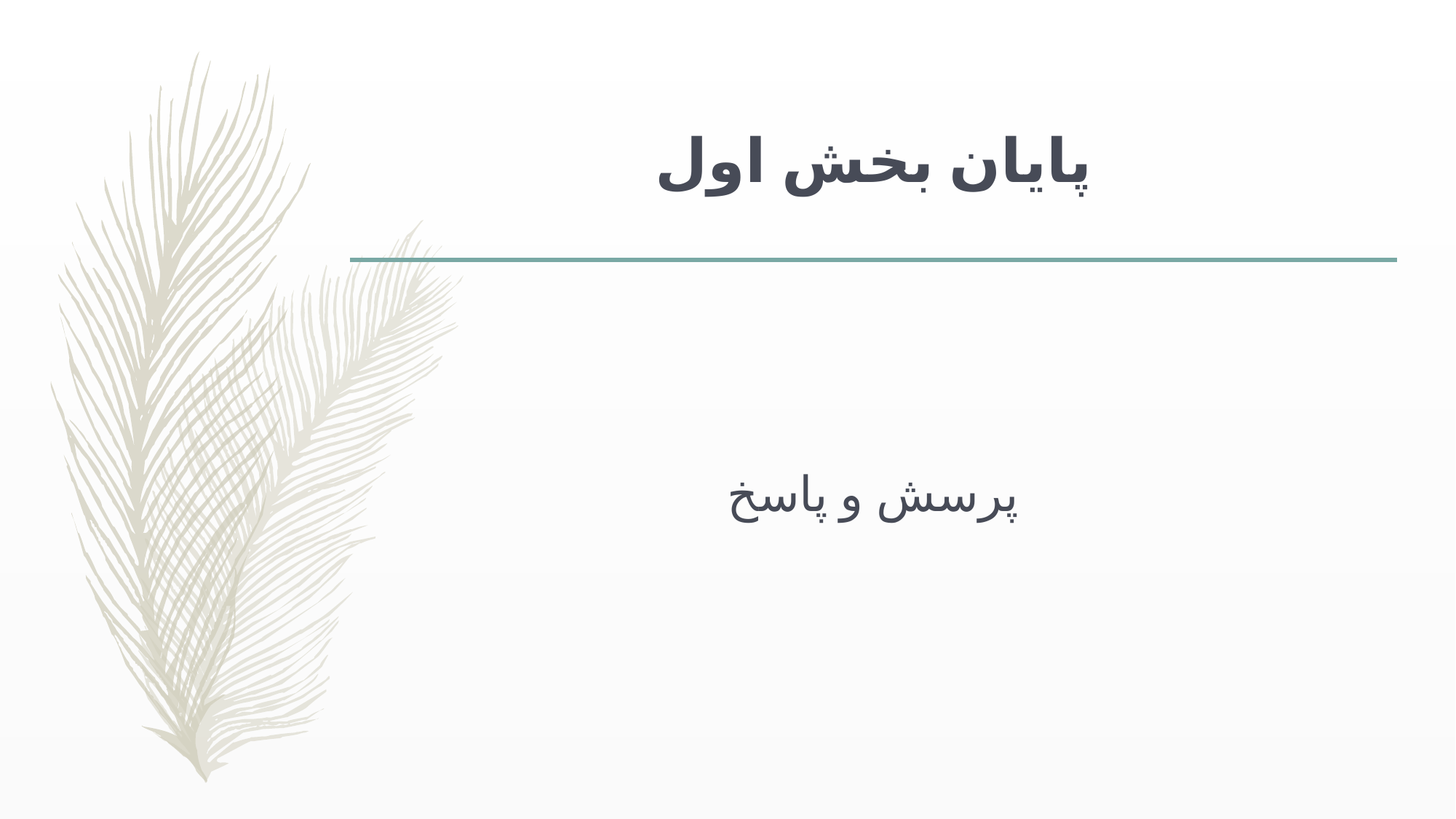

# پایان بخش اول

پرسش و پاسخ